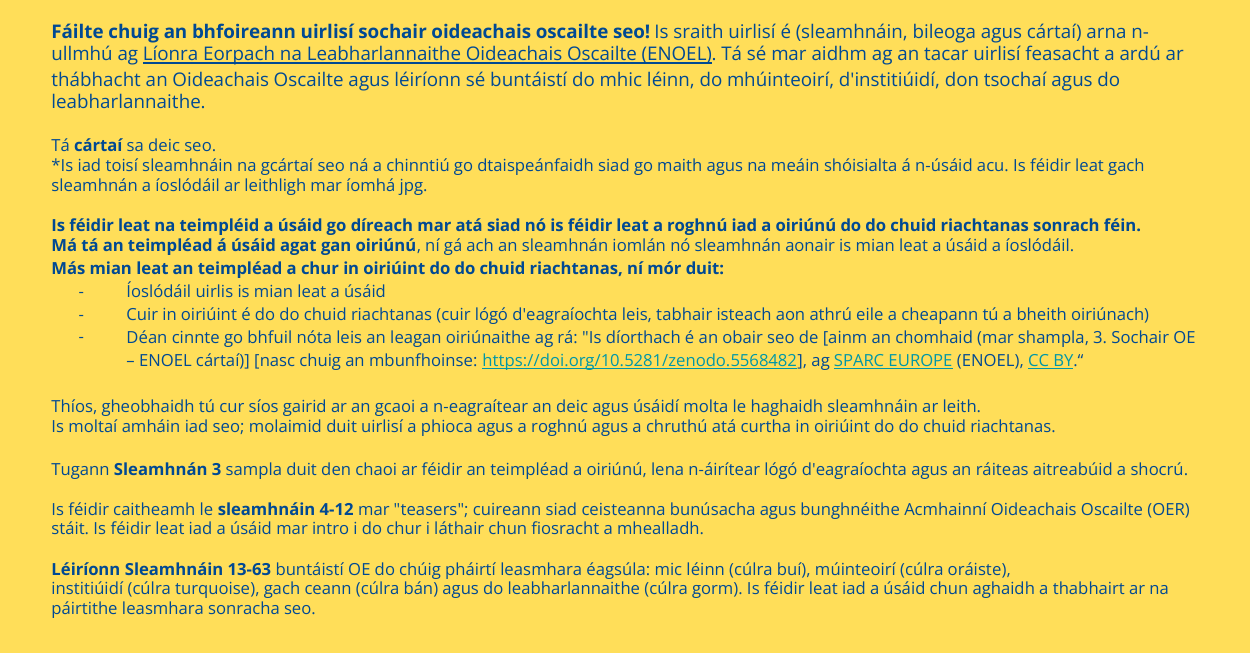

Fáilte chuig an bhfoireann uirlisí sochair oideachais oscailte seo! Is sraith uirlisí é (sleamhnáin, bileoga agus cártaí) arna n-ullmhú ag Líonra Eorpach na Leabharlannaithe Oideachais Oscailte (ENOEL). Tá sé mar aidhm ag an tacar uirlisí feasacht a ardú ar thábhacht an Oideachais Oscailte agus léiríonn sé buntáistí do mhic léinn, do mhúinteoirí, d'institiúidí, don tsochaí agus do leabharlannaithe.

Tá cártaí sa deic seo.
*Is iad toisí sleamhnáin na gcártaí seo ná a chinntiú go dtaispeánfaidh siad go maith agus na meáin shóisialta á n-úsáid acu. Is féidir leat gach sleamhnán a íoslódáil ar leithligh mar íomhá jpg.

Is féidir leat na teimpléid a úsáid go díreach mar atá siad nó is féidir leat a roghnú iad a oiriúnú do do chuid riachtanas sonrach féin.
Má tá an teimpléad á úsáid agat gan oiriúnú, ní gá ach an sleamhnán iomlán nó sleamhnán aonair is mian leat a úsáid a íoslódáil.
Más mian leat an teimpléad a chur in oiriúint do do chuid riachtanas, ní mór duit:
Íoslódáil uirlis is mian leat a úsáid
Cuir in oiriúint é do do chuid riachtanas (cuir lógó d'eagraíochta leis, tabhair isteach aon athrú eile a cheapann tú a bheith oiriúnach)
Déan cinnte go bhfuil nóta leis an leagan oiriúnaithe ag rá: "Is díorthach é an obair seo de [ainm an chomhaid (mar shampla, 3. Sochair OE – ENOEL cártaí)] [nasc chuig an mbunfhoinse: https://doi.org/10.5281/zenodo.5568482], ag SPARC EUROPE (ENOEL), CC BY.“

Thíos, gheobhaidh tú cur síos gairid ar an gcaoi a n-eagraítear an deic agus úsáidí molta le haghaidh sleamhnáin ar leith.
Is moltaí amháin iad seo; molaimid duit uirlisí a phioca agus a roghnú agus a chruthú atá curtha in oiriúint do do chuid riachtanas.

Tugann Sleamhnán 3 sampla duit den chaoi ar féidir an teimpléad a oiriúnú, lena n-áirítear lógó d'eagraíochta agus an ráiteas aitreabúid a shocrú.

Is féidir caitheamh le sleamhnáin 4-12 mar "teasers"; cuireann siad ceisteanna bunúsacha agus bunghnéithe Acmhainní Oideachais Oscailte (OER) stáit. Is féidir leat iad a úsáid mar intro i do chur i láthair chun fiosracht a mhealladh.

Léiríonn Sleamhnáin 13-63 buntáistí OE do chúig pháirtí leasmhara éagsúla: mic léinn (cúlra buí), múinteoirí (cúlra oráiste),
institiúidí (cúlra turquoise), gach ceann (cúlra bán) agus do leabharlannaithe (cúlra gorm). Is féidir leat iad a úsáid chun aghaidh a thabhairt ar na páirtithe leasmhara sonracha seo.